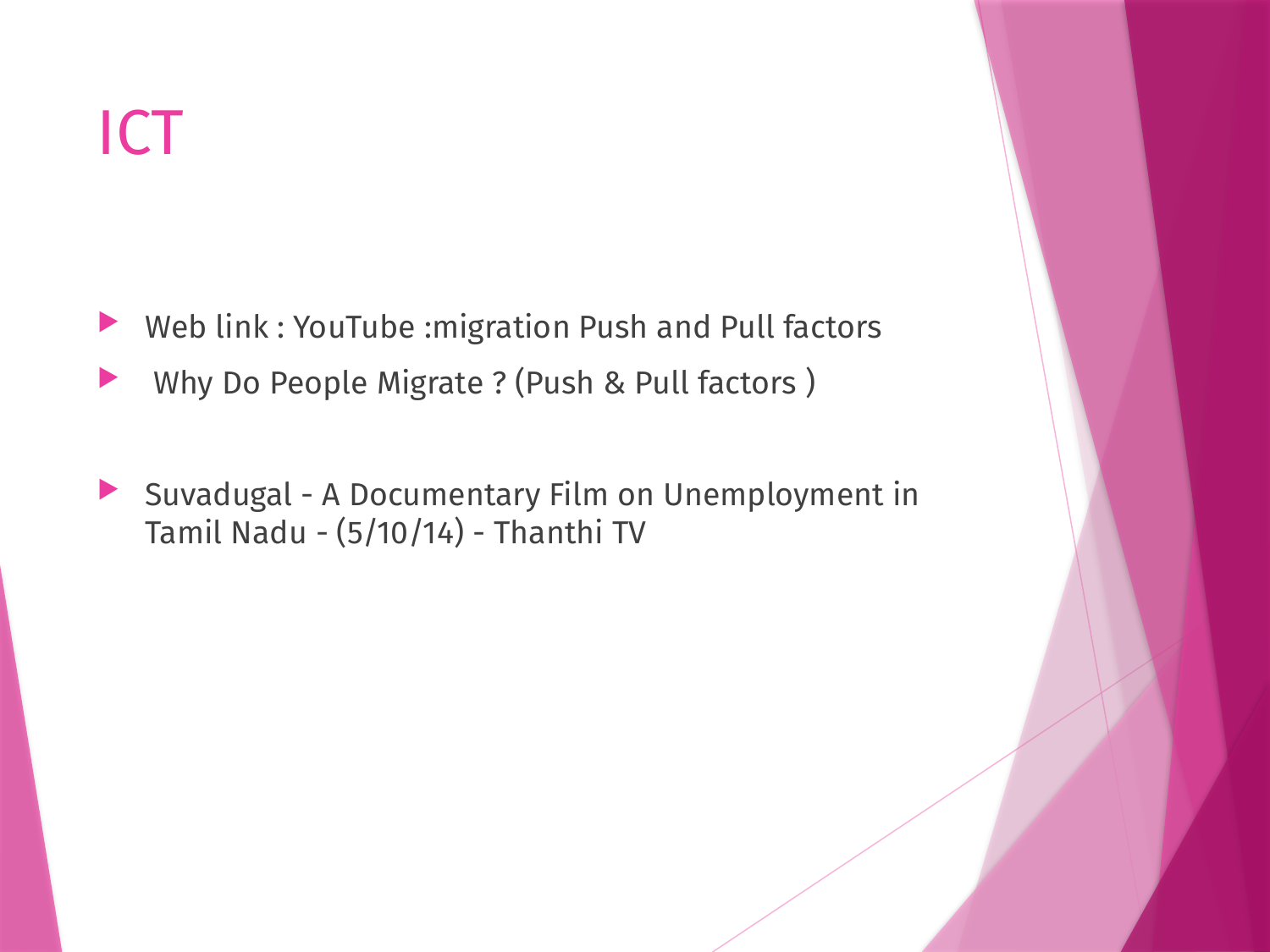

# ICT
Web link : YouTube :migration Push and Pull factors
 Why Do People Migrate ? (Push & Pull factors )

Suvadugal - A Documentary Film on Unemployment in Tamil Nadu - (5/10/14) - Thanthi TV